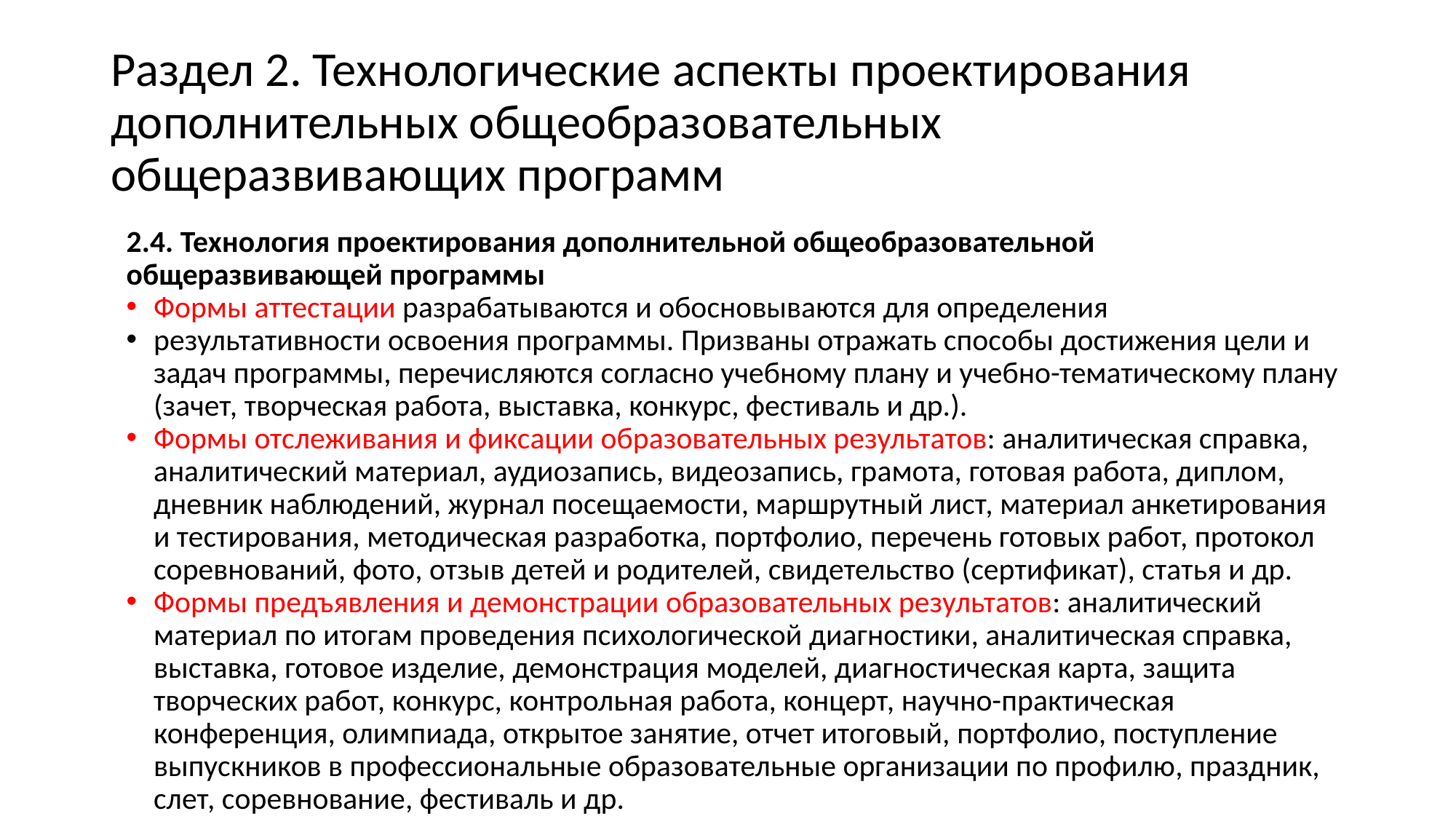

# Раздел 2. Технологические аспекты проектирования дополнительных общеобразовательных общеразвивающих программ
2.4. Технология проектирования дополнительной общеобразовательной общеразвивающей программы
Формы аттестации разрабатываются и обосновываются для определения
результативности освоения программы. Призваны отражать способы достижения цели и задач программы, перечисляются согласно учебному плану и учебно-тематическому плану (зачет, творческая работа, выставка, конкурс, фестиваль и др.).
Формы отслеживания и фиксации образовательных результатов: аналитическая справка, аналитический материал, аудиозапись, видеозапись, грамота, готовая работа, диплом, дневник наблюдений, журнал посещаемости, маршрутный лист, материал анкетирования и тестирования, методическая разработка, портфолио, перечень готовых работ, протокол соревнований, фото, отзыв детей и родителей, свидетельство (сертификат), статья и др.
Формы предъявления и демонстрации образовательных результатов: аналитический материал по итогам проведения психологической диагностики, аналитическая справка, выставка, готовое изделие, демонстрация моделей, диагностическая карта, защита творческих работ, конкурс, контрольная работа, концерт, научно-практическая конференция, олимпиада, открытое занятие, отчет итоговый, портфолио, поступление выпускников в профессиональные образовательные организации по профилю, праздник, слет, соревнование, фестиваль и др.